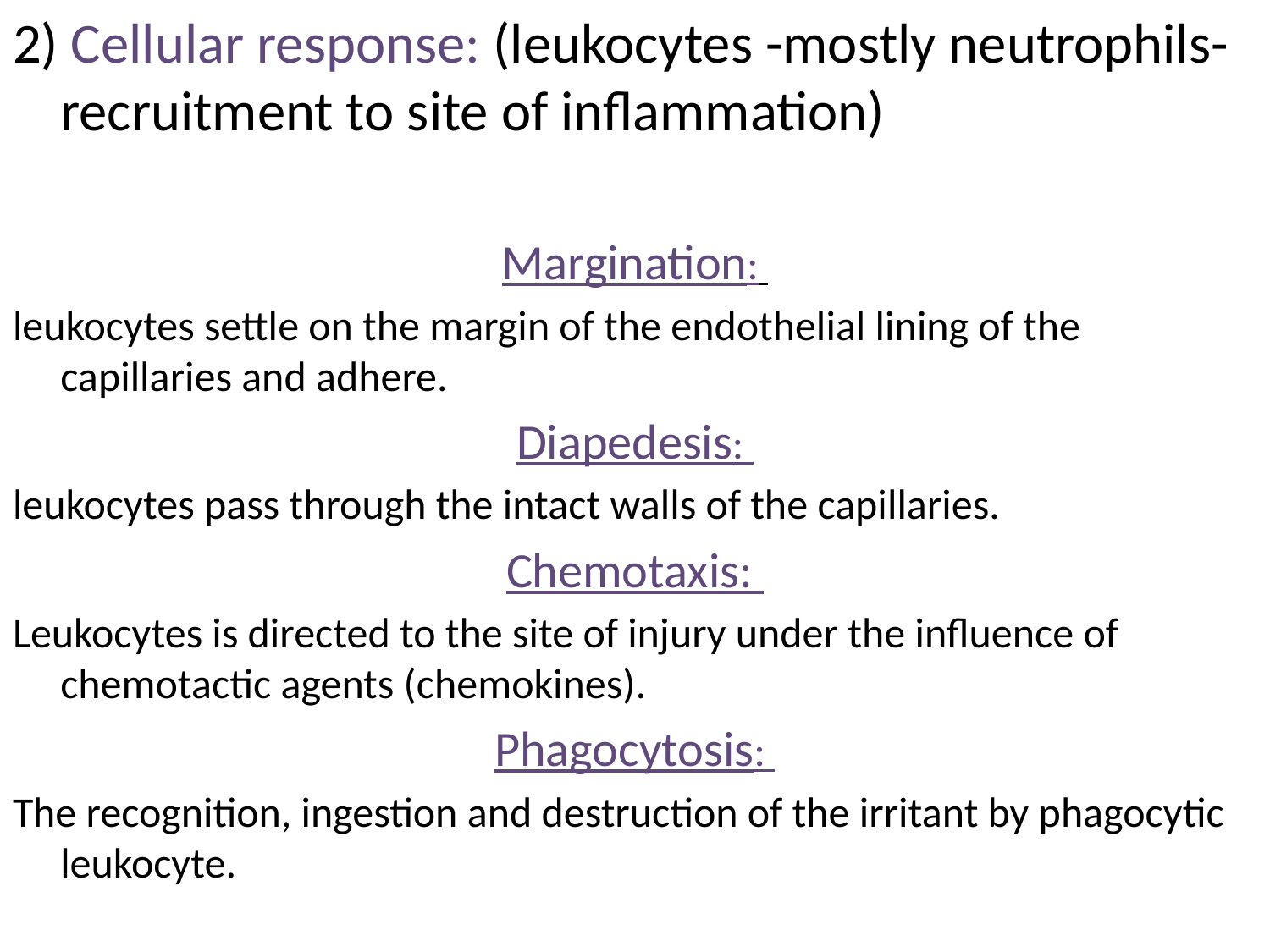

2) Cellular response: (leukocytes -mostly neutrophils- recruitment to site of inflammation)

Margination:
leukocytes settle on the margin of the endothelial lining of the capillaries and adhere.
Diapedesis:
leukocytes pass through the intact walls of the capillaries.
Chemotaxis:
Leukocytes is directed to the site of injury under the influence of chemotactic agents (chemokines).
Phagocytosis:
The recognition, ingestion and destruction of the irritant by phagocytic leukocyte.